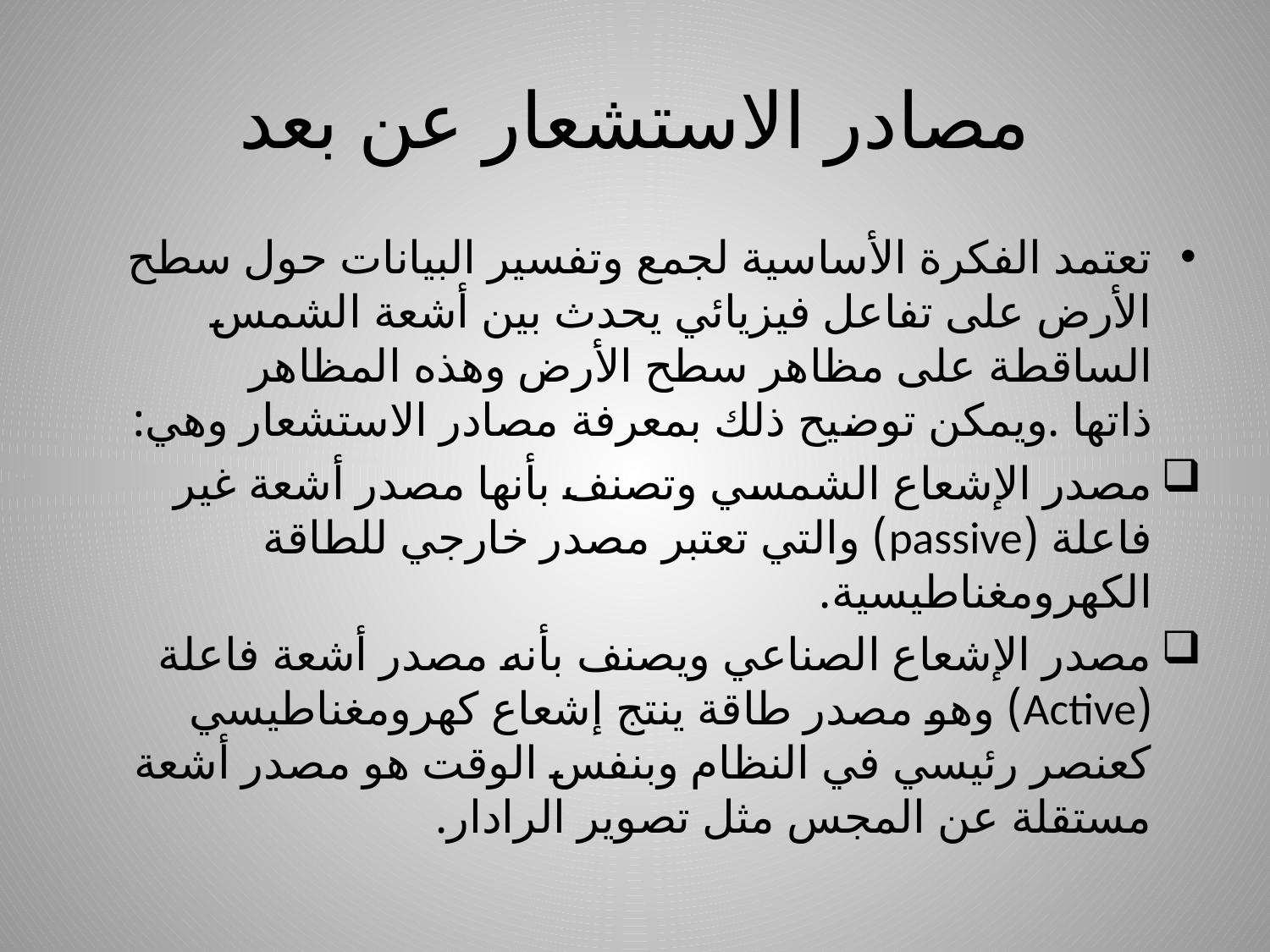

# مصادر الاستشعار عن بعد
تعتمد الفكرة الأساسية لجمع وتفسير البيانات حول سطح الأرض على تفاعل فيزيائي يحدث بين أشعة الشمس الساقطة على مظاهر سطح الأرض وهذه المظاهر ذاتها .ويمكن توضيح ذلك بمعرفة مصادر الاستشعار وهي:
مصدر الإشعاع الشمسي وتصنف بأنها مصدر أشعة غير فاعلة (passive) والتي تعتبر مصدر خارجي للطاقة الكهرومغناطيسية.
مصدر الإشعاع الصناعي ويصنف بأنه مصدر أشعة فاعلة (Active) وهو مصدر طاقة ينتج إشعاع كهرومغناطيسي كعنصر رئيسي في النظام وبنفس الوقت هو مصدر أشعة مستقلة عن المجس مثل تصوير الرادار.